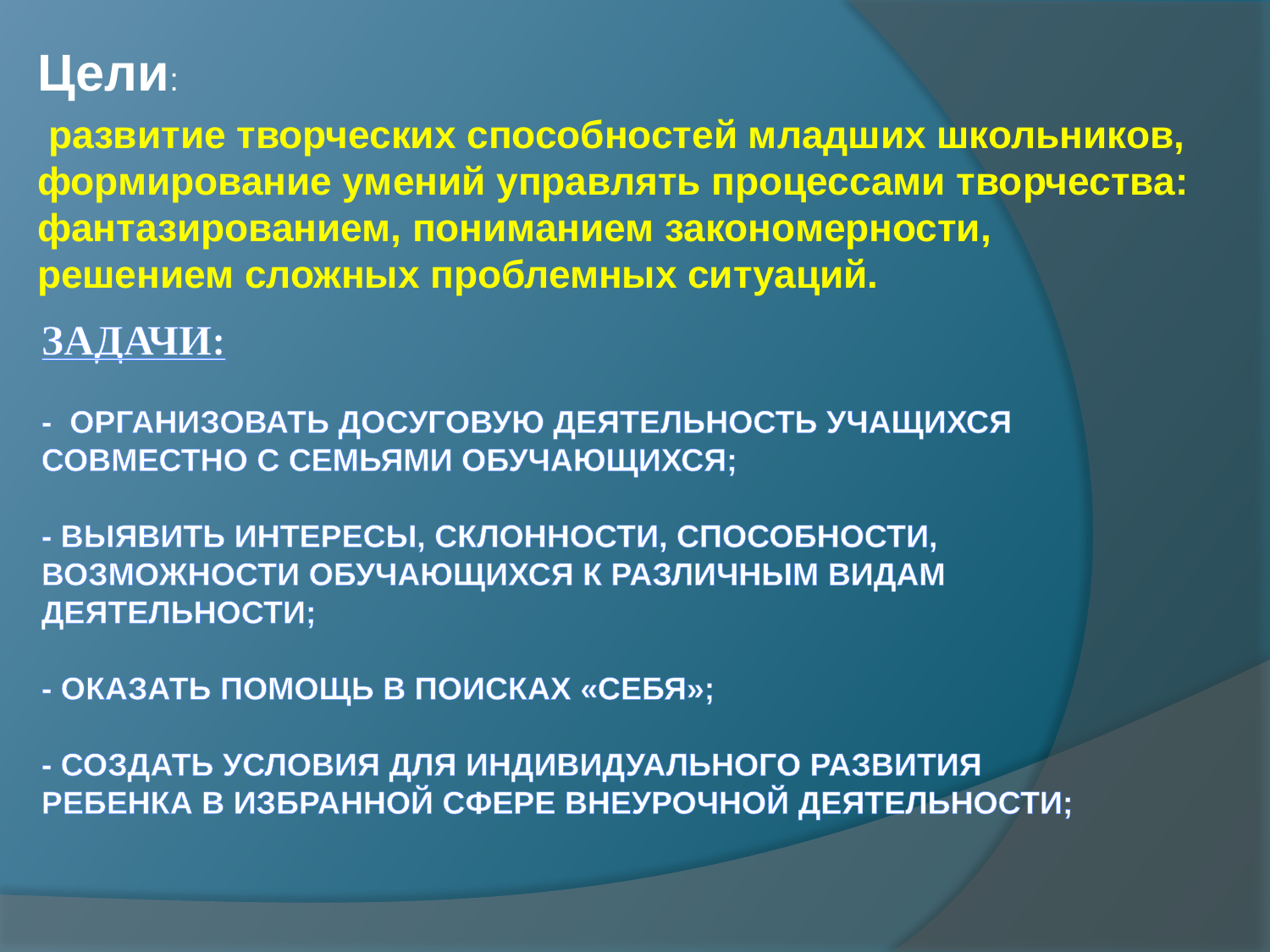

Цели:
 развитие творческих способностей младших школьников, формирование умений управлять процессами творчества: фантазированием, пониманием закономерности, решением сложных проблемных ситуаций.
# Задачи: -  организовать досуговую деятельность учащихся совместно с семьями обучающихся; - выявить интересы, склонности, способности, возможности обучающихся к различным видам деятельности; - оказать помощь в поисках «себя»; - создать условия для индивидуального развития ребенка в избранной сфере внеурочной деятельности;